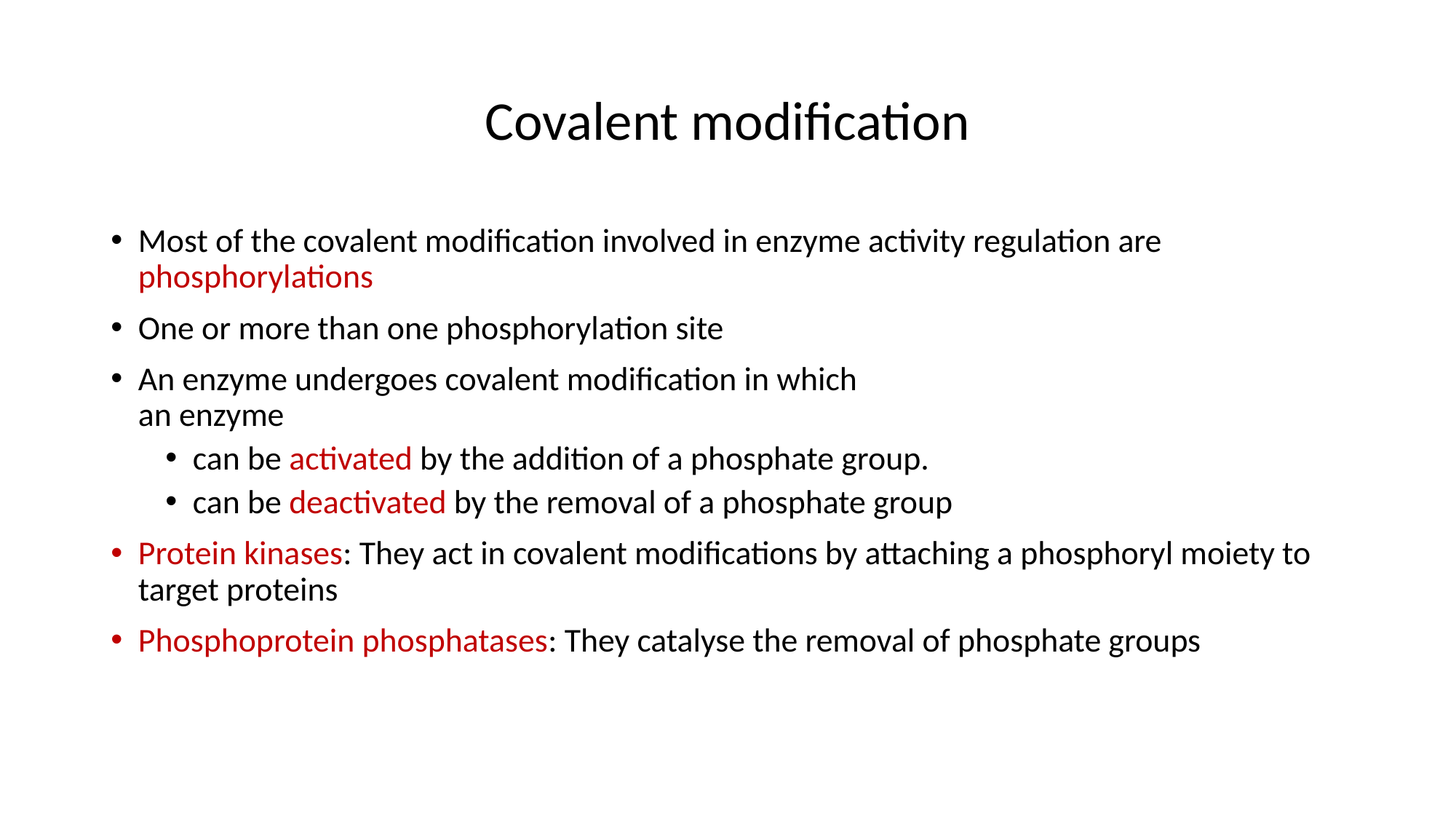

# Covalent modification
Most of the covalent modification involved in enzyme activity regulation are phosphorylations
One or more than one phosphorylation site
An enzyme undergoes covalent modification in which
an enzyme
can be activated by the addition of a phosphate group.
can be deactivated by the removal of a phosphate group
Protein kinases: They act in covalent modifications by attaching a phosphoryl moiety to target proteins
Phosphoprotein phosphatases: They catalyse the removal of phosphate groups